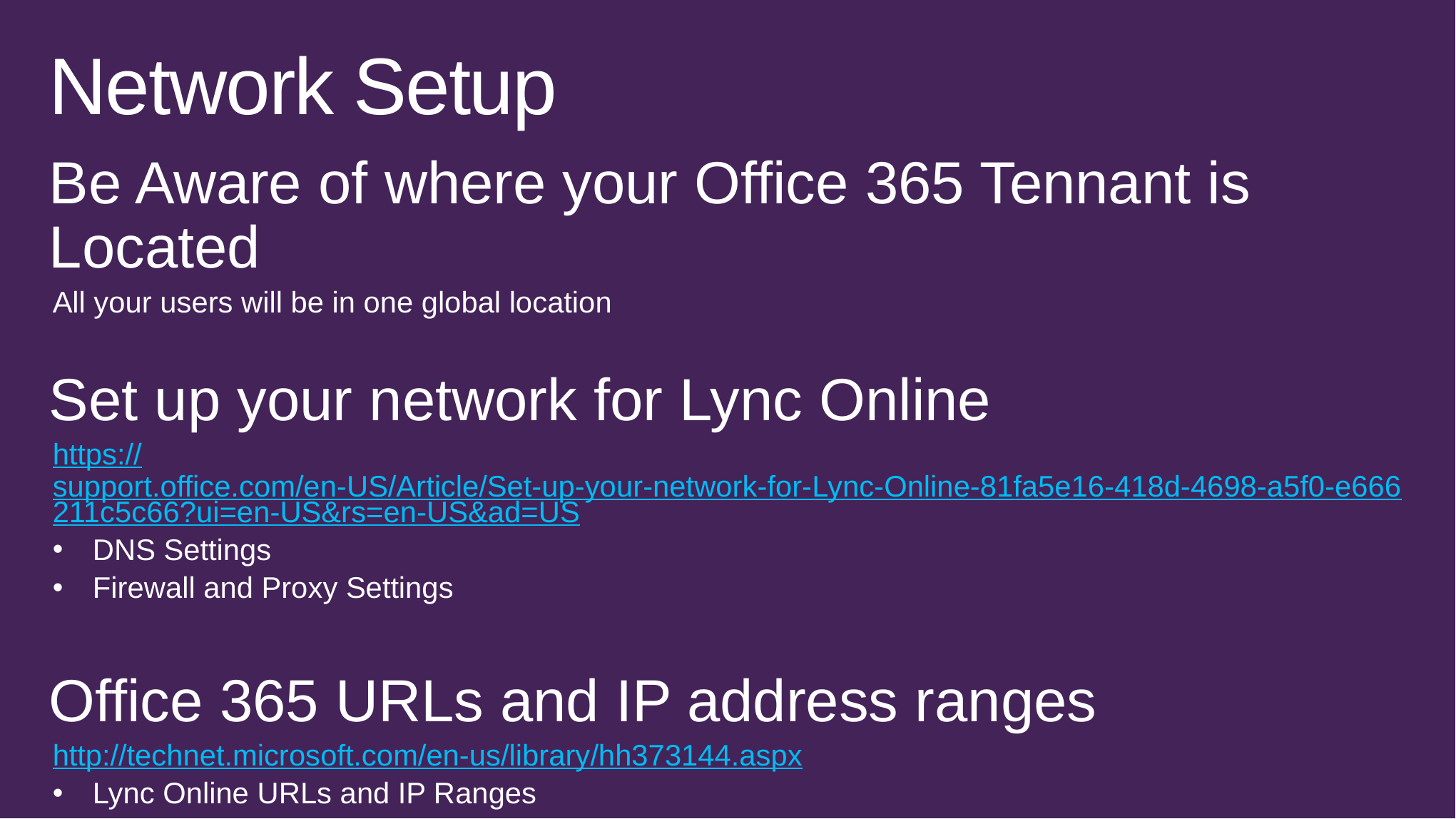

# Network Setup
Be Aware of where your Office 365 Tennant is Located
All your users will be in one global location

Set up your network for Lync Online
https://support.office.com/en-US/Article/Set-up-your-network-for-Lync-Online-81fa5e16-418d-4698-a5f0-e666211c5c66?ui=en-US&rs=en-US&ad=US
DNS Settings
Firewall and Proxy Settings

Office 365 URLs and IP address ranges
http://technet.microsoft.com/en-us/library/hh373144.aspx
Lync Online URLs and IP Ranges